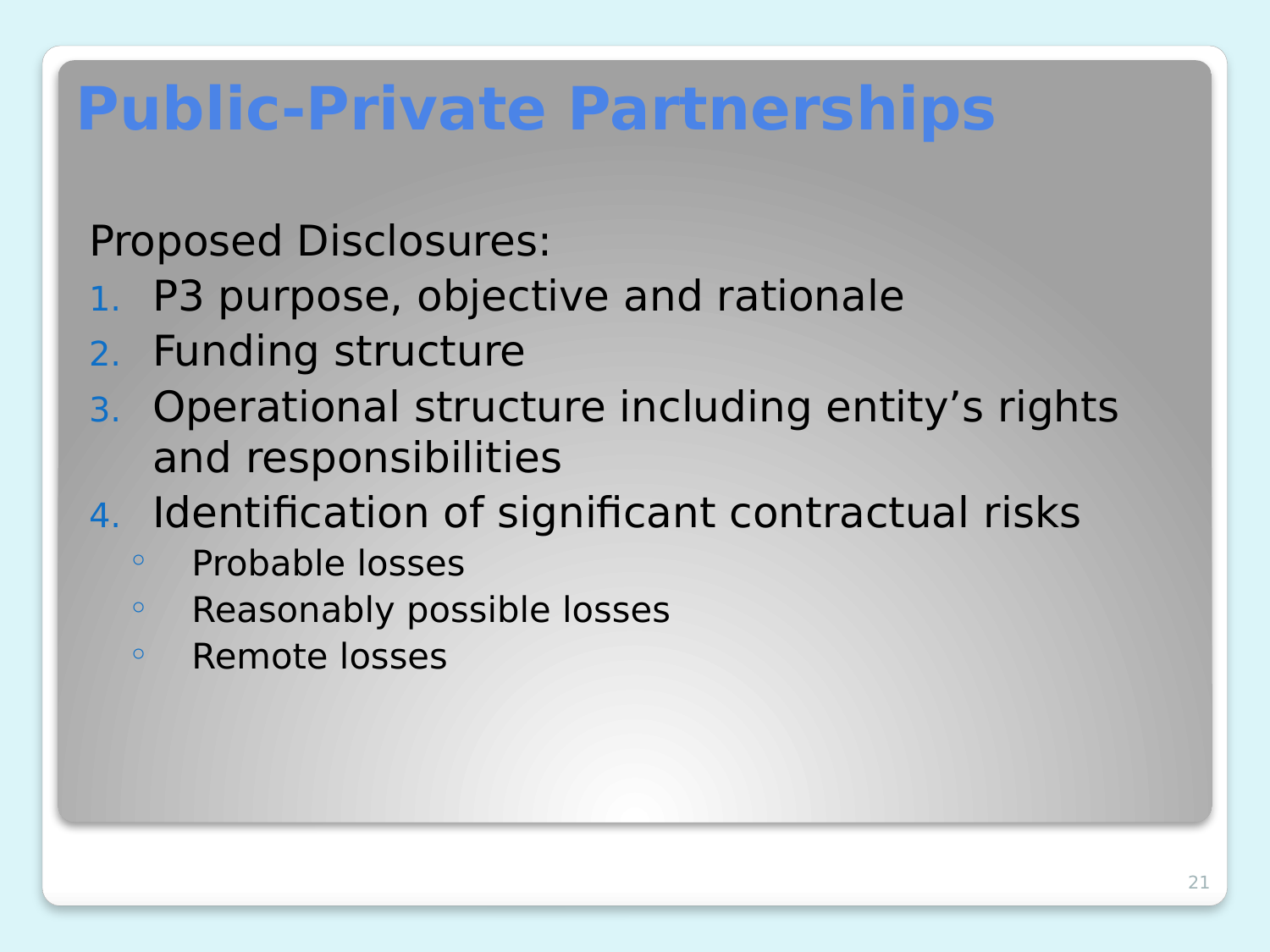

# Public-Private Partnerships
Proposed Disclosures:
P3 purpose, objective and rationale
Funding structure
Operational structure including entity’s rights and responsibilities
Identification of significant contractual risks
Probable losses
Reasonably possible losses
Remote losses

21